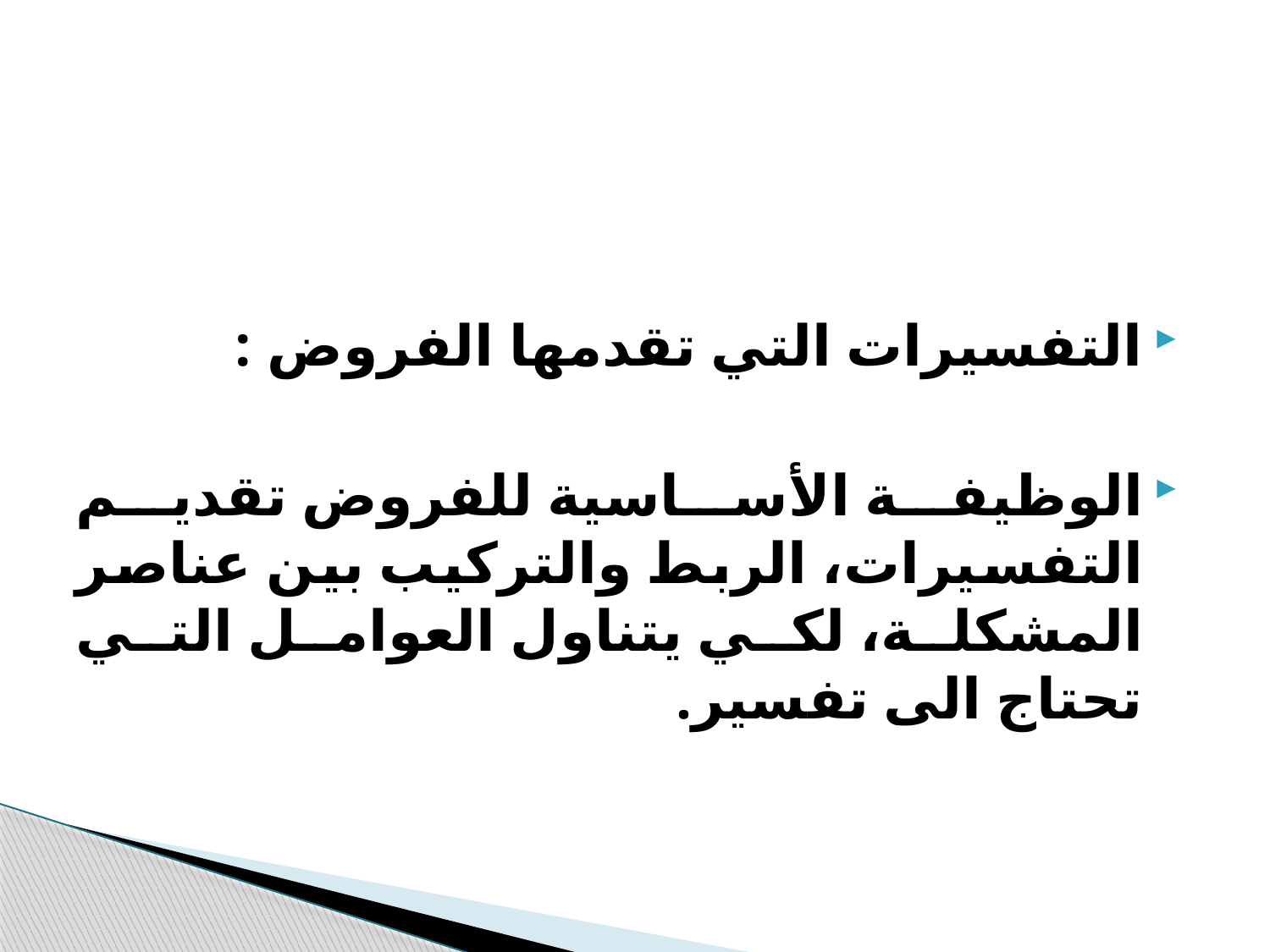

#
التفسيرات التي تقدمها الفروض :

الوظيفة الأساسية للفروض تقديم التفسيرات، الربط والتركيب بين عناصر المشكلة، لكي يتناول العوامل التي تحتاج الى تفسير.